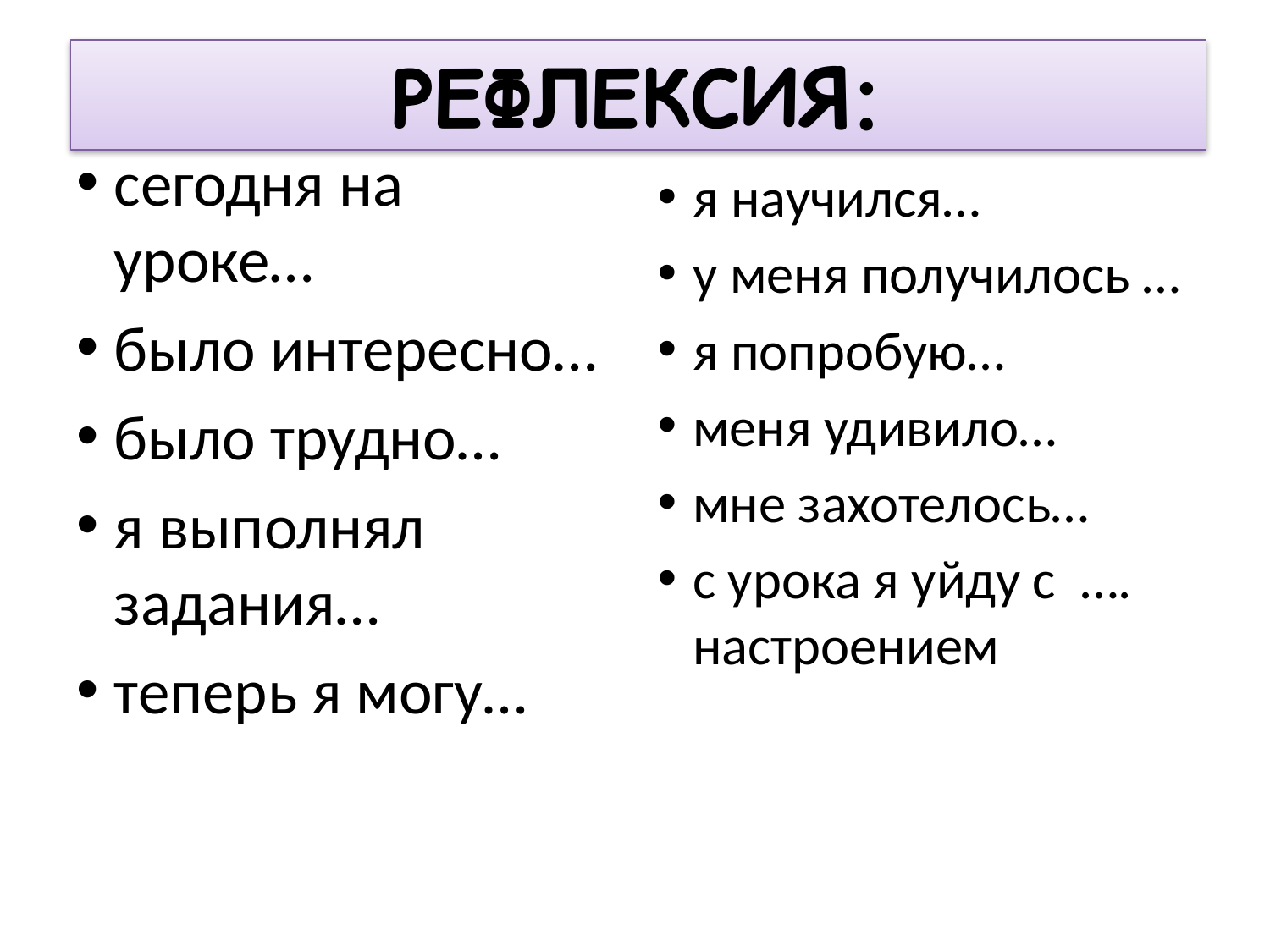

РЕФЛЕКСИЯ:
сегодня на уроке…
было интересно…
было трудно…
я выполнял задания…
теперь я могу…

я научился…
у меня получилось …
я попробую…
меня удивило…
мне захотелось…
с урока я уйду с  …. настроением